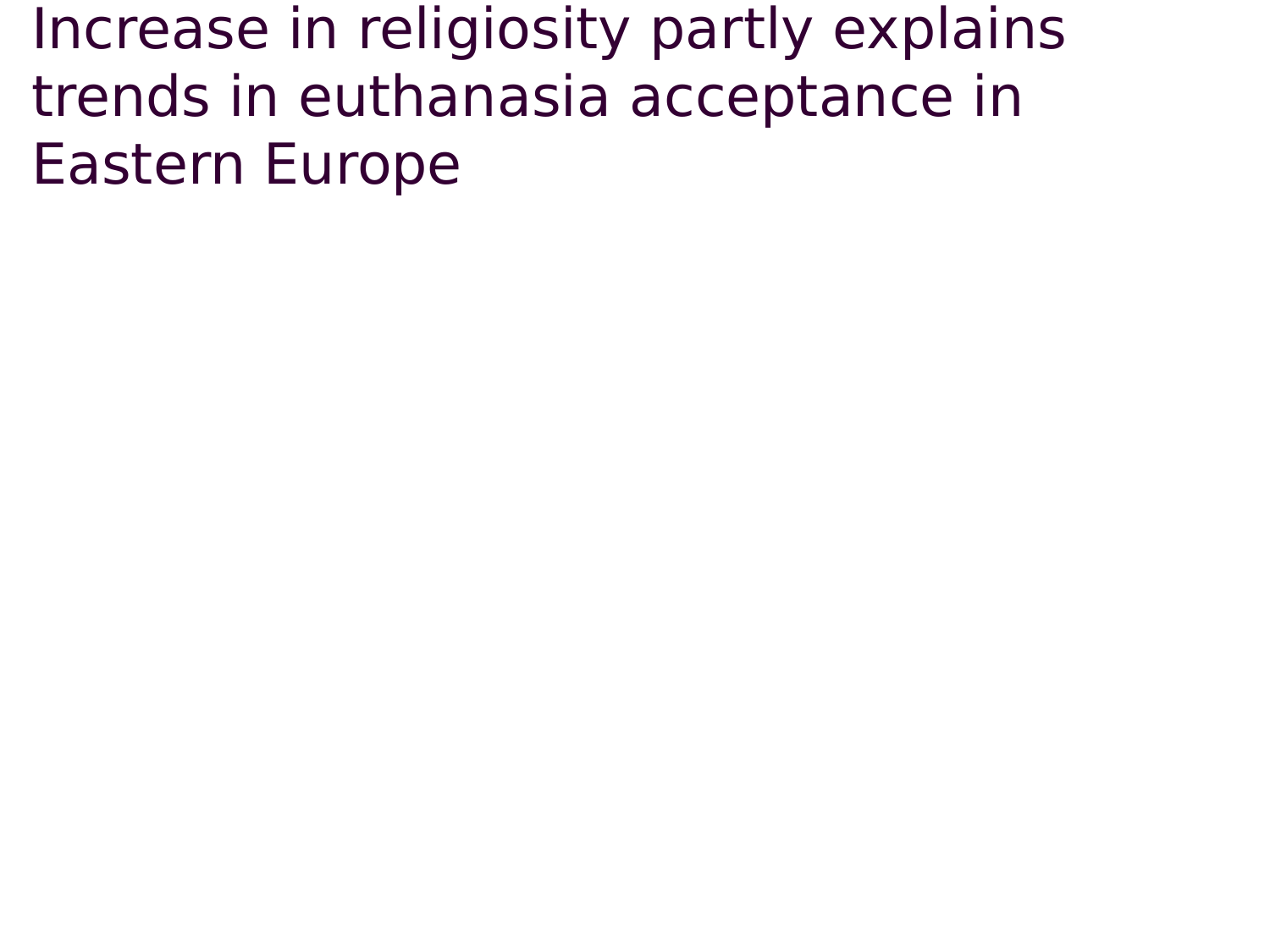

Increase in religiosity partly explains trends in euthanasia acceptance in Eastern Europe
#